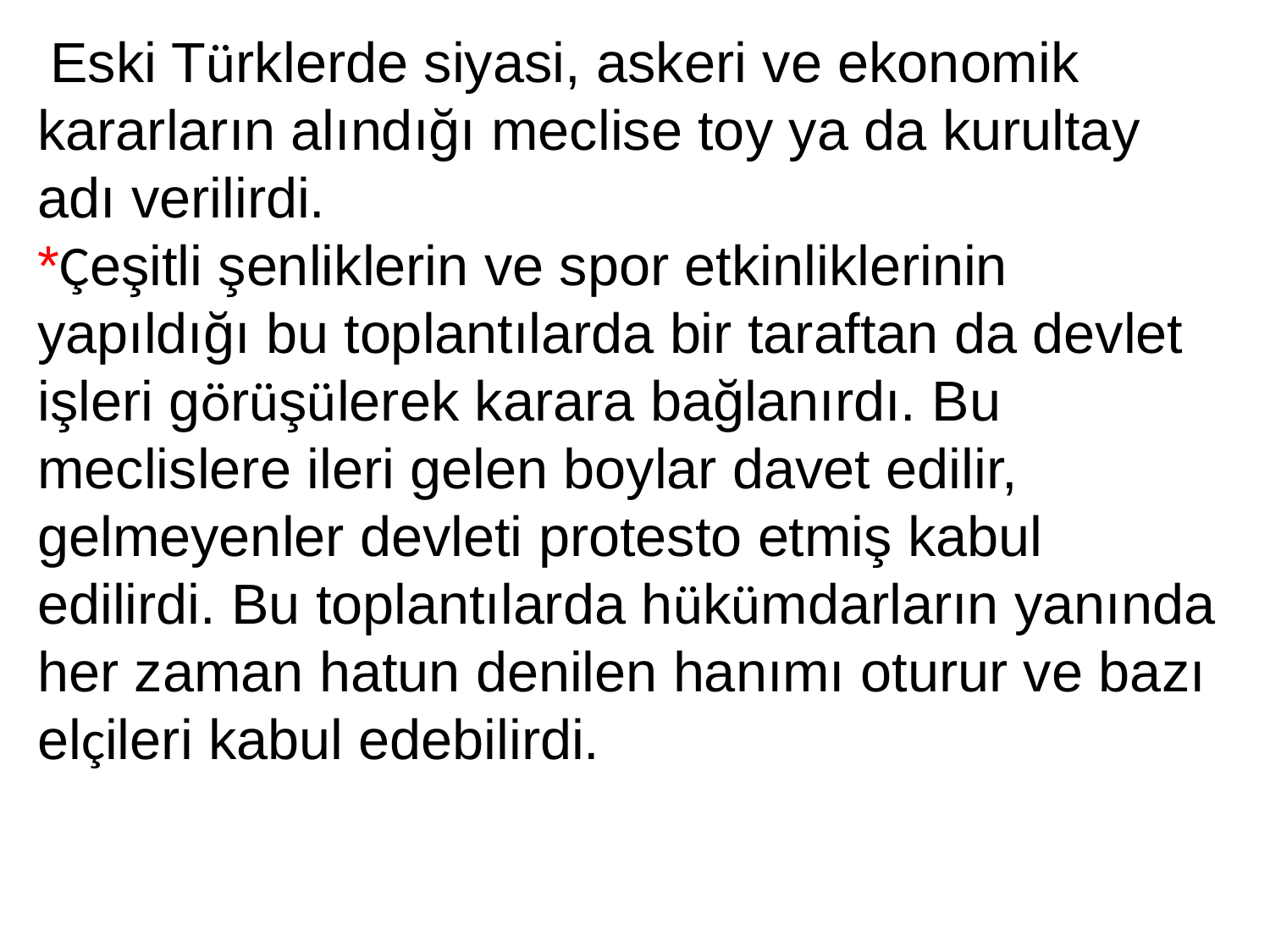

Eski Türklerde siyasi, askeri ve ekonomik kararların alındığı meclise toy ya da kurultay adı verilirdi.
*Çeşitli şenliklerin ve spor etkinliklerinin yapıldığı bu toplantılarda bir taraftan da devlet işleri görüşülerek karara bağlanırdı. Bu meclislere ileri gelen boylar davet edilir, gelmeyenler devleti protesto etmiş kabul edilirdi. Bu toplantılarda hükümdarların yanında her zaman hatun denilen hanımı oturur ve bazı elçileri kabul edebilirdi.